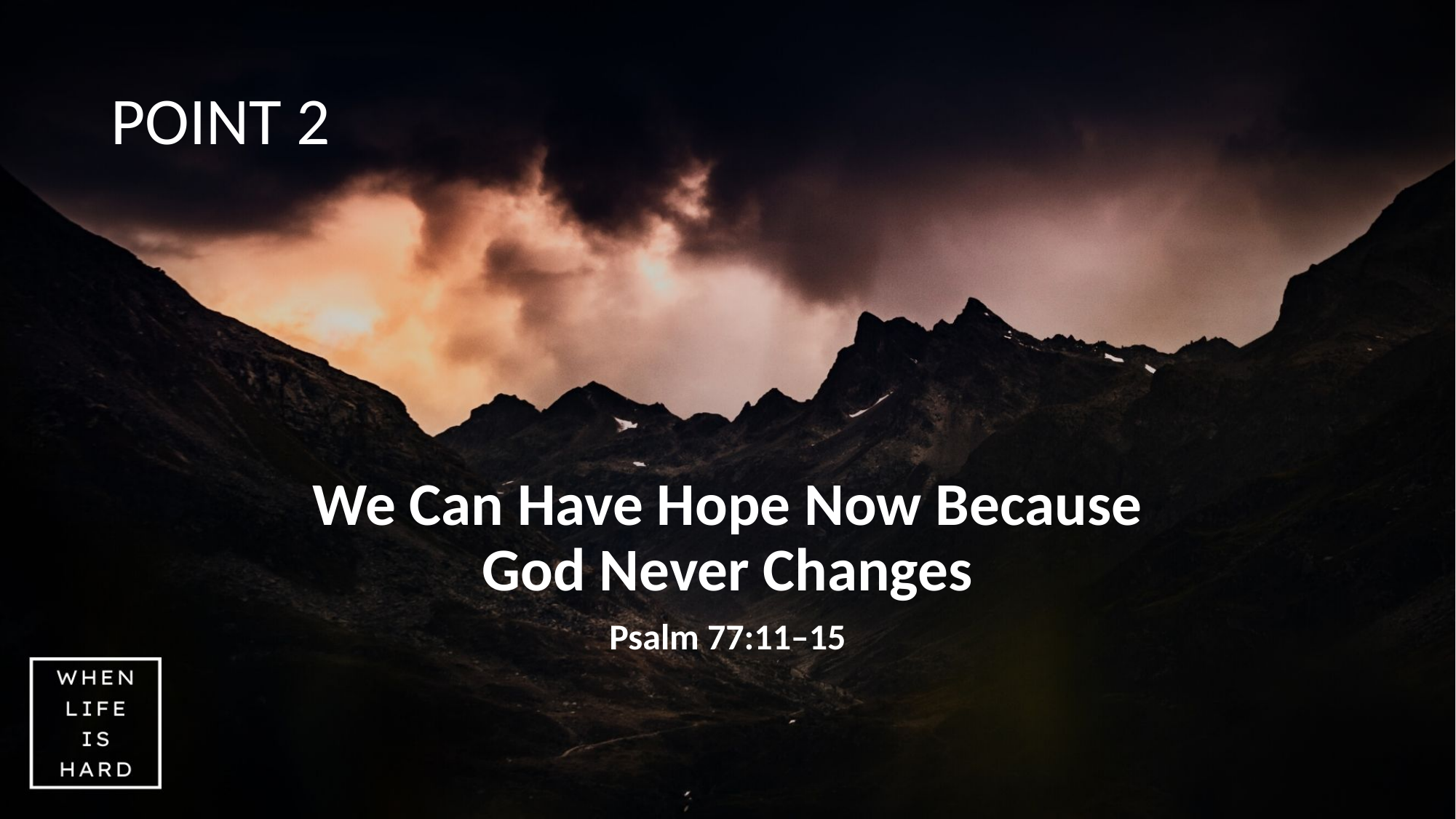

# POINT 2

We Can Have Hope Now Because God Never Changes
Psalm 77:11–15